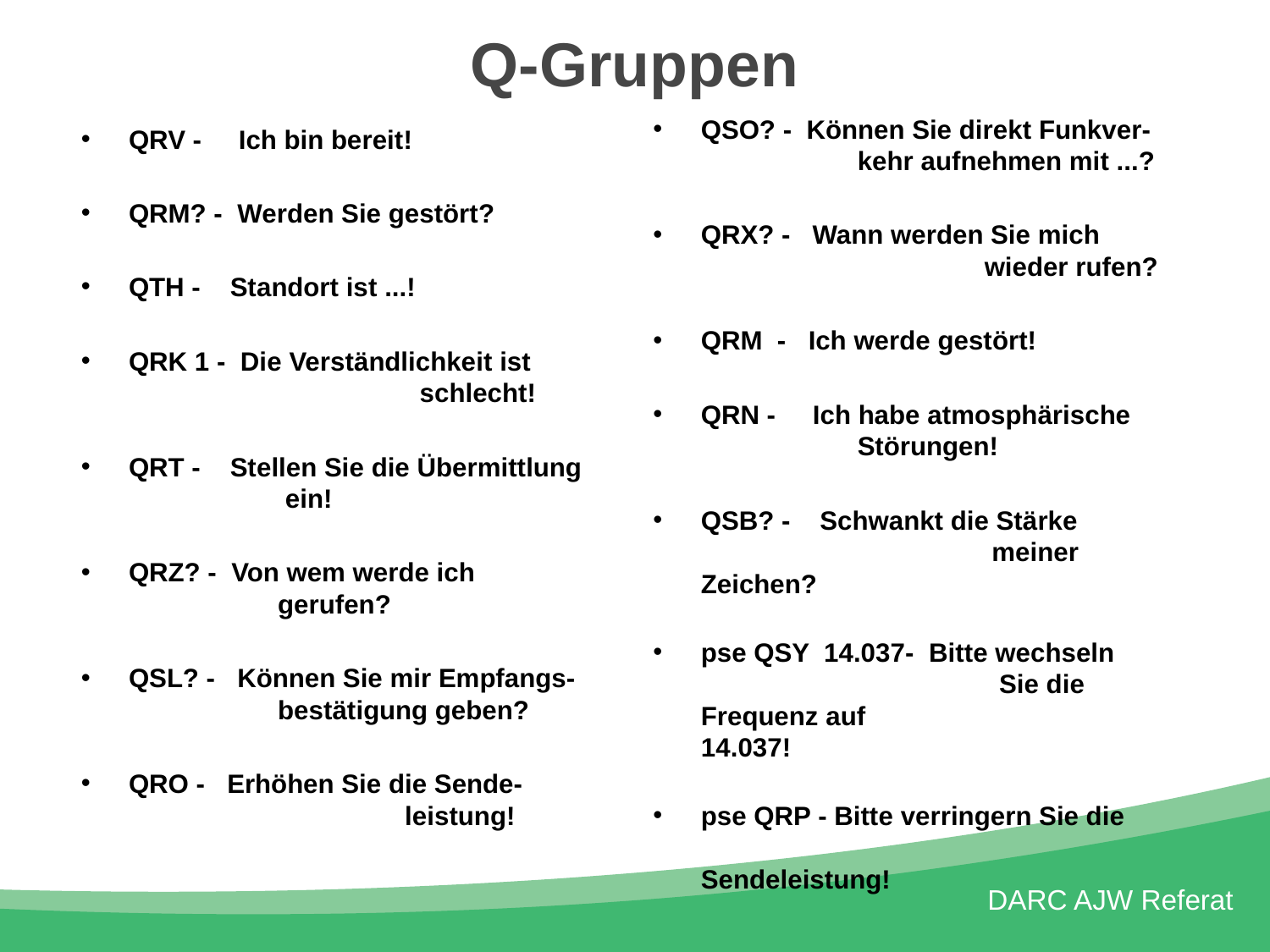

# Q-Gruppen
QSO? -  Können Sie direkt Funkver-	    kehr aufnehmen mit ...?

QRX? -   Wann werden Sie mich 	  	    wieder rufen?

QRM  -   Ich werde gestört!

QRN -     Ich habe atmosphärische 	    Störungen!

QSB? -    Schwankt die Stärke 	 	     meiner Zeichen?
pse QSY  14.037-  Bitte wechseln 	  	      Sie die Frequenz auf 	  	      14.037!
pse QRP - Bitte verringern Sie die 	        	       Sendeleistung!

QRV -     Ich bin bereit!

QRM? -  Werden Sie gestört?

QTH -    Standort ist ...!

QRK 1 -  Die Verständlichkeit ist 		     schlecht!

QRT -    Stellen Sie die Übermittlung 	    ein!

QRZ? -  Von wem werde ich 	  	   gerufen?

QSL? -   Können Sie mir Empfangs-	   bestätigung geben?

QRO -   Erhöhen Sie die Sende-	  	   leistung!